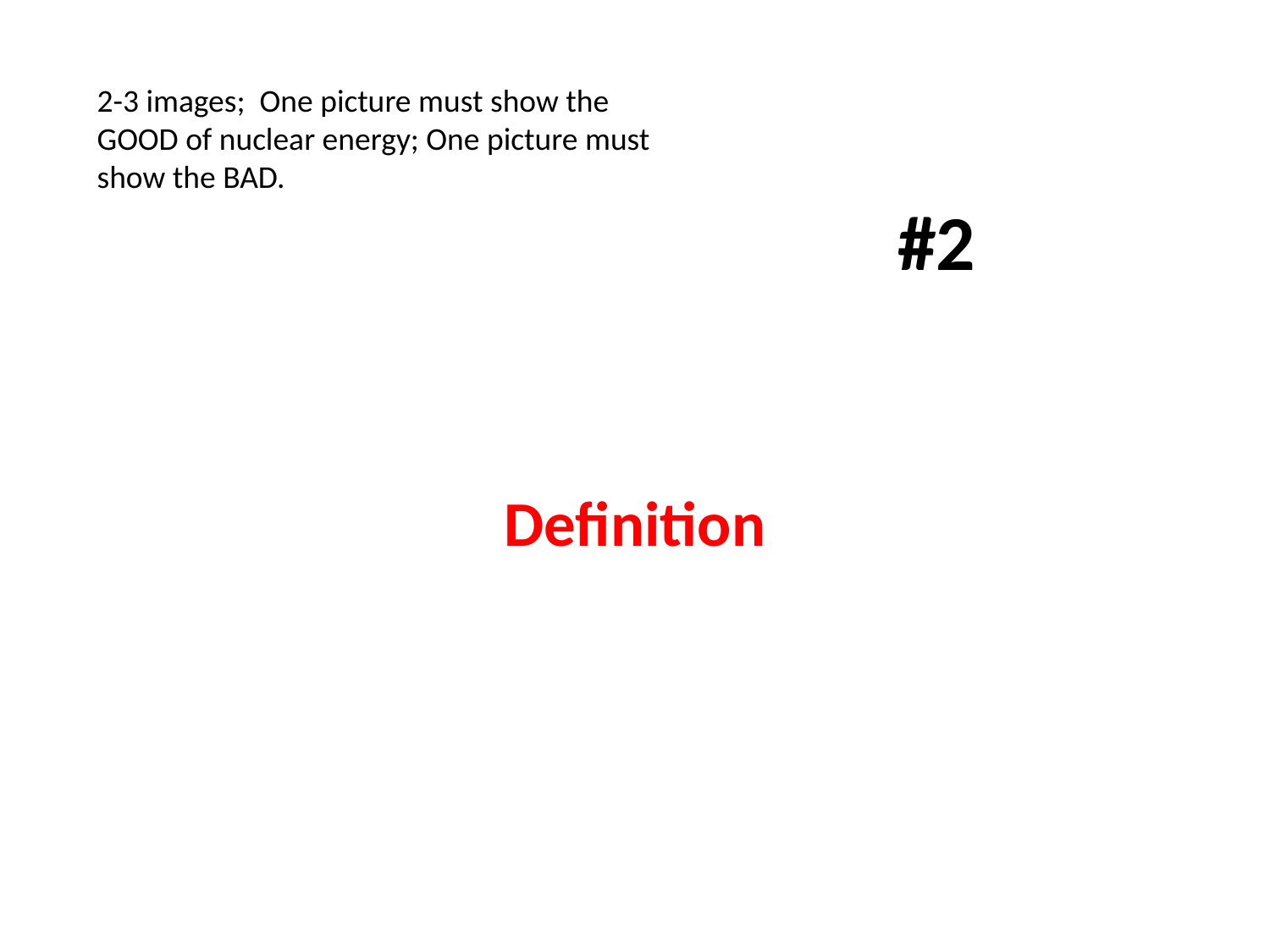

2-3 images;  One picture must show the GOOD of nuclear energy; One picture must show the BAD.
# #2
Definition